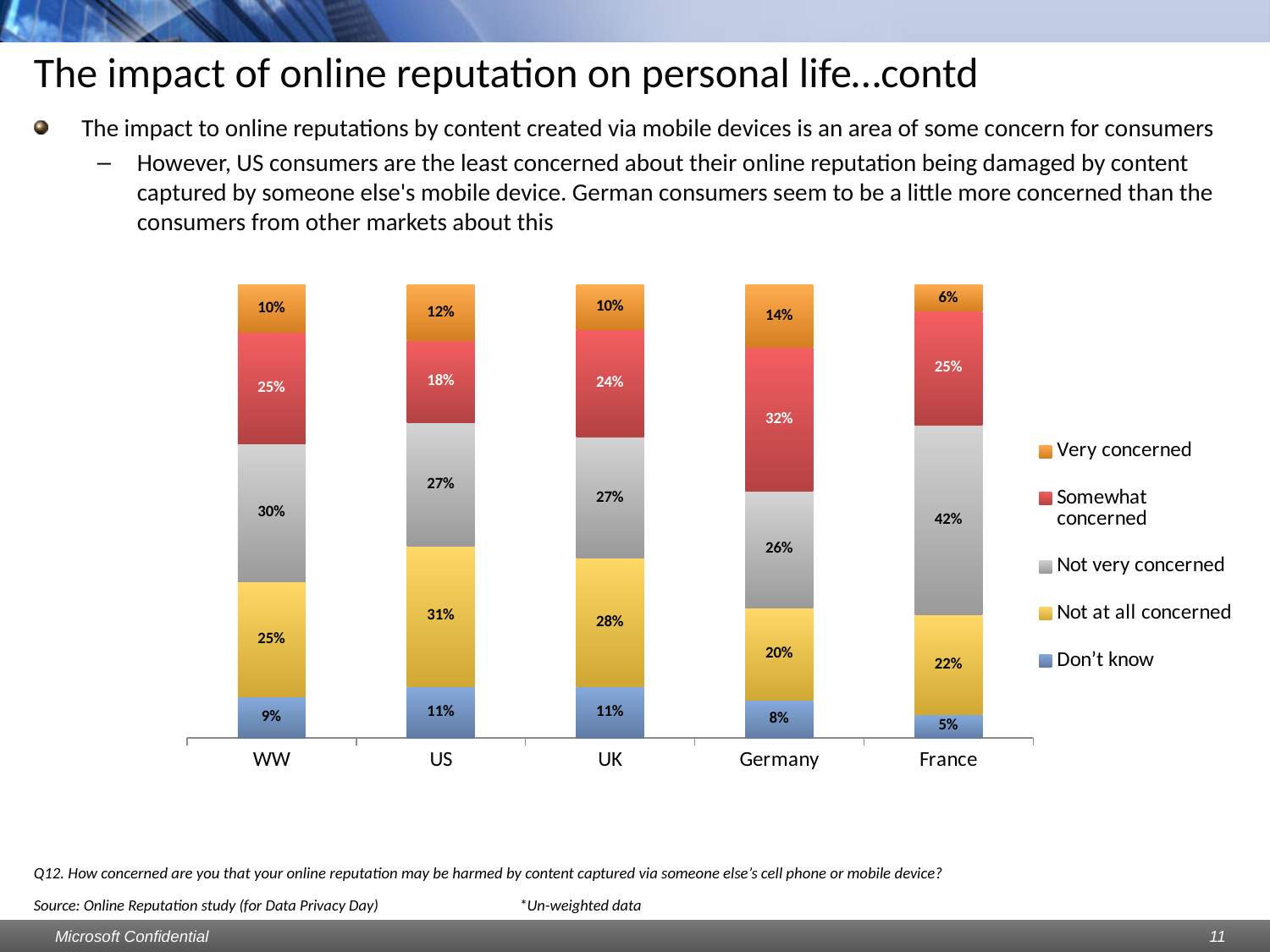

# The impact of online reputation on personal life…contd
The impact to online reputations by content created via mobile devices is an area of some concern for consumers
However, US consumers are the least concerned about their online reputation being damaged by content captured by someone else's mobile device. German consumers seem to be a little more concerned than the consumers from other markets about this

### Chart

| Category | Don’t know | Not at all concerned | Not very concerned | Somewhat concerned | Very concerned |
|---|---|---|---|---|---|
| WW | 0.09070631970260296 | 0.2535315985130095 | 0.30483271375465126 | 0.24684014869888476 | 0.104089219330855 |
| US | 0.11343283582089538 | 0.31044776119403283 | 0.2716417910447763 | 0.18208955223880588 | 0.12238805970149254 |
| UK | 0.11411411411411411 | 0.2822822822822844 | 0.26726726726726924 | 0.23723723723723858 | 0.09909909909910009 |
| Germany | 0.08383233532934155 | 0.20359281437125748 | 0.25748502994011985 | 0.31736526946107985 | 0.1377245508982037 |
| France | 0.052478134110787174 | 0.2186588921282799 | 0.4198250728862989 | 0.2507288629737626 | 0.05830903790087481 |
Q12. How concerned are you that your online reputation may be harmed by content captured via someone else’s cell phone or mobile device?
Source: Online Reputation study (for Data Privacy Day) 						                 *Un-weighted data